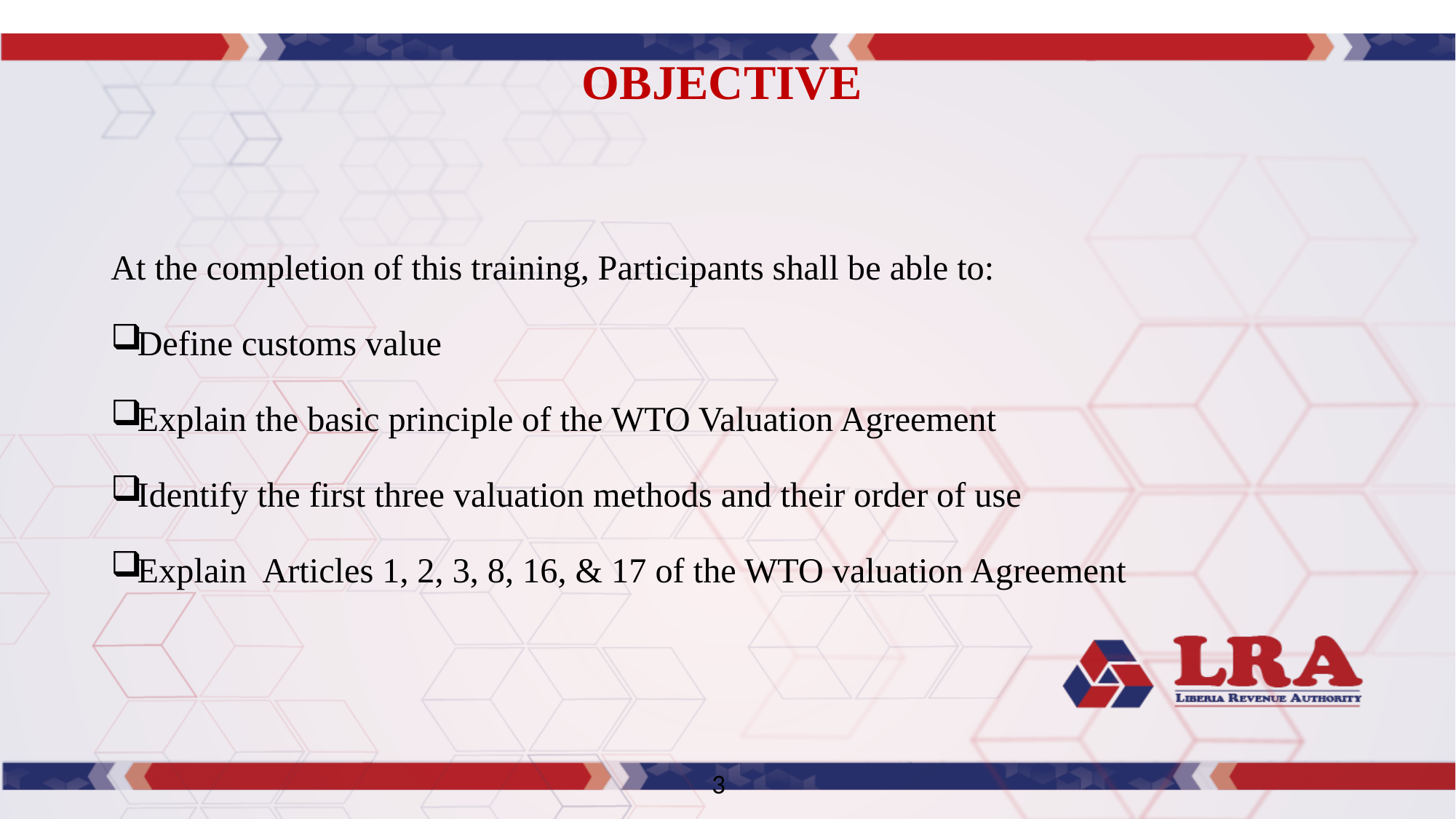

# OBJECTIVE
At the completion of this training, Participants shall be able to:
Define customs value
Explain the basic principle of the WTO Valuation Agreement
Identify the first three valuation methods and their order of use
Explain  Articles 1, 2, 3, 8, 16, & 17 of the WTO valuation Agreement

3